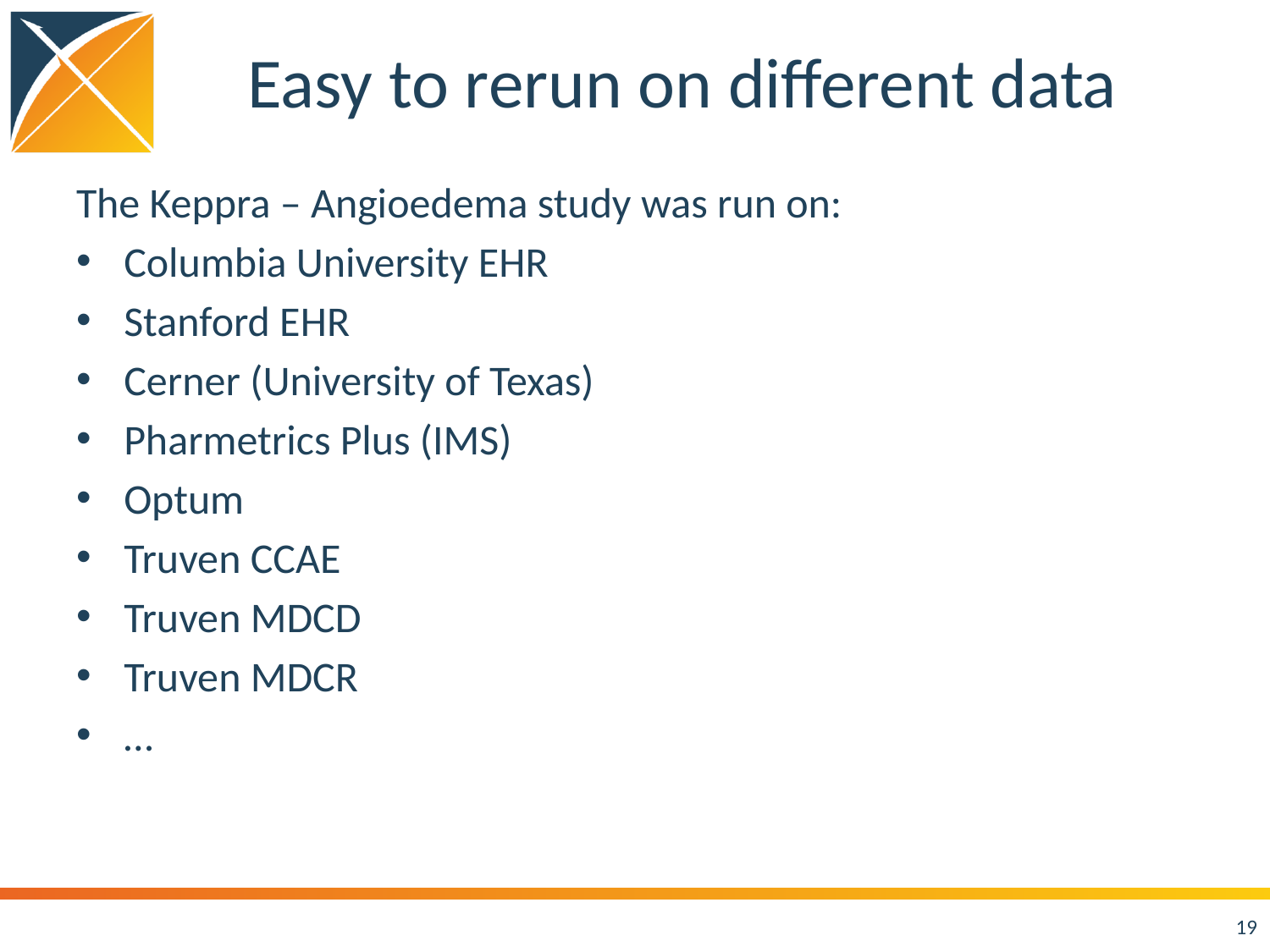

# Easy to rerun on different data
The Keppra – Angioedema study was run on:
Columbia University EHR
Stanford EHR
Cerner (University of Texas)
Pharmetrics Plus (IMS)
Optum
Truven CCAE
Truven MDCD
Truven MDCR
…

19